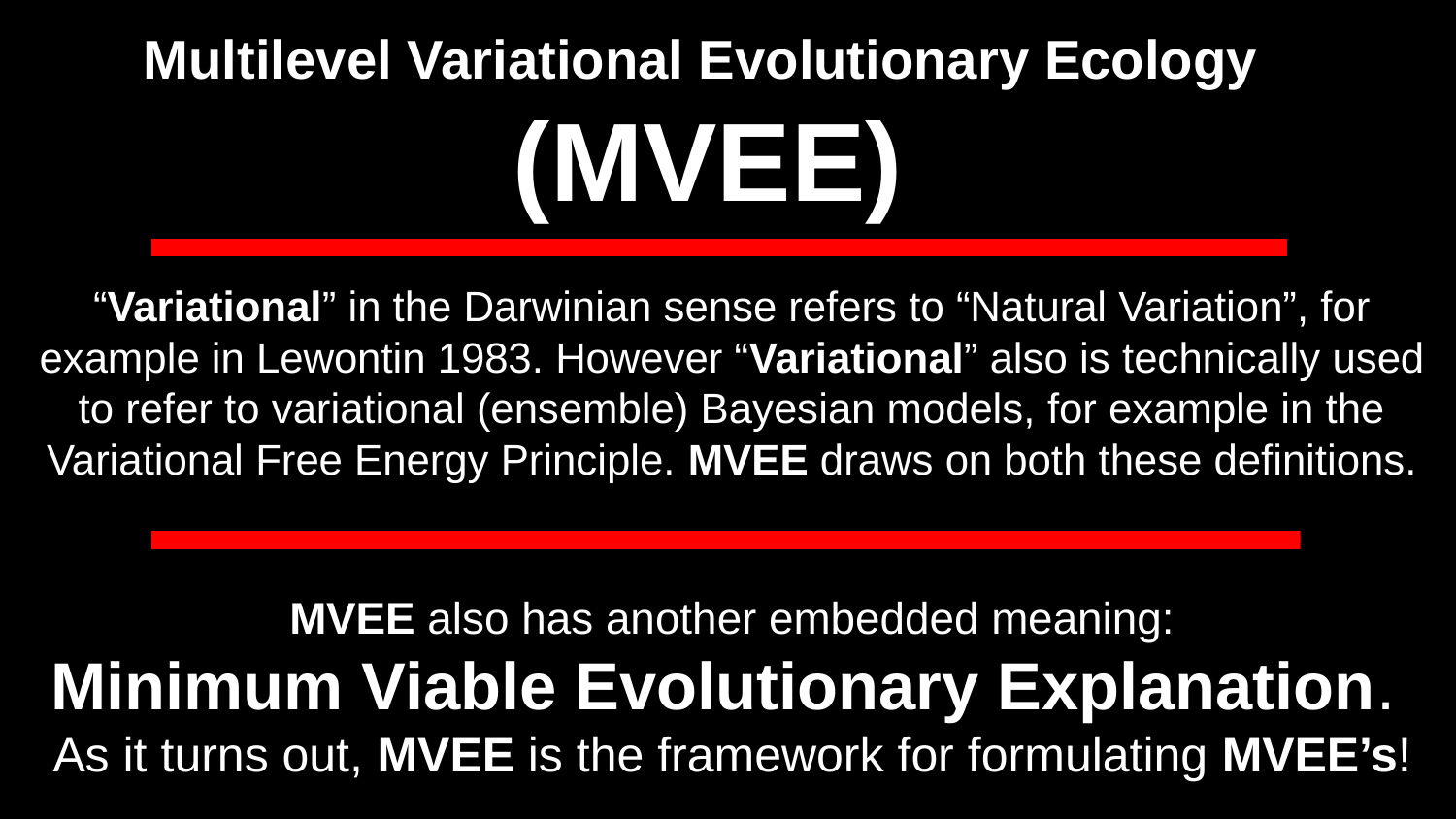

# Multilevel Variational Evolutionary Ecology
(MVEE)
“Variational” in the Darwinian sense refers to “Natural Variation”, for example in Lewontin 1983. However “Variational” also is technically used to refer to variational (ensemble) Bayesian models, for example in the Variational Free Energy Principle. MVEE draws on both these definitions.

MVEE also has another embedded meaning:
Minimum Viable Evolutionary Explanation.
As it turns out, MVEE is the framework for formulating MVEE’s!